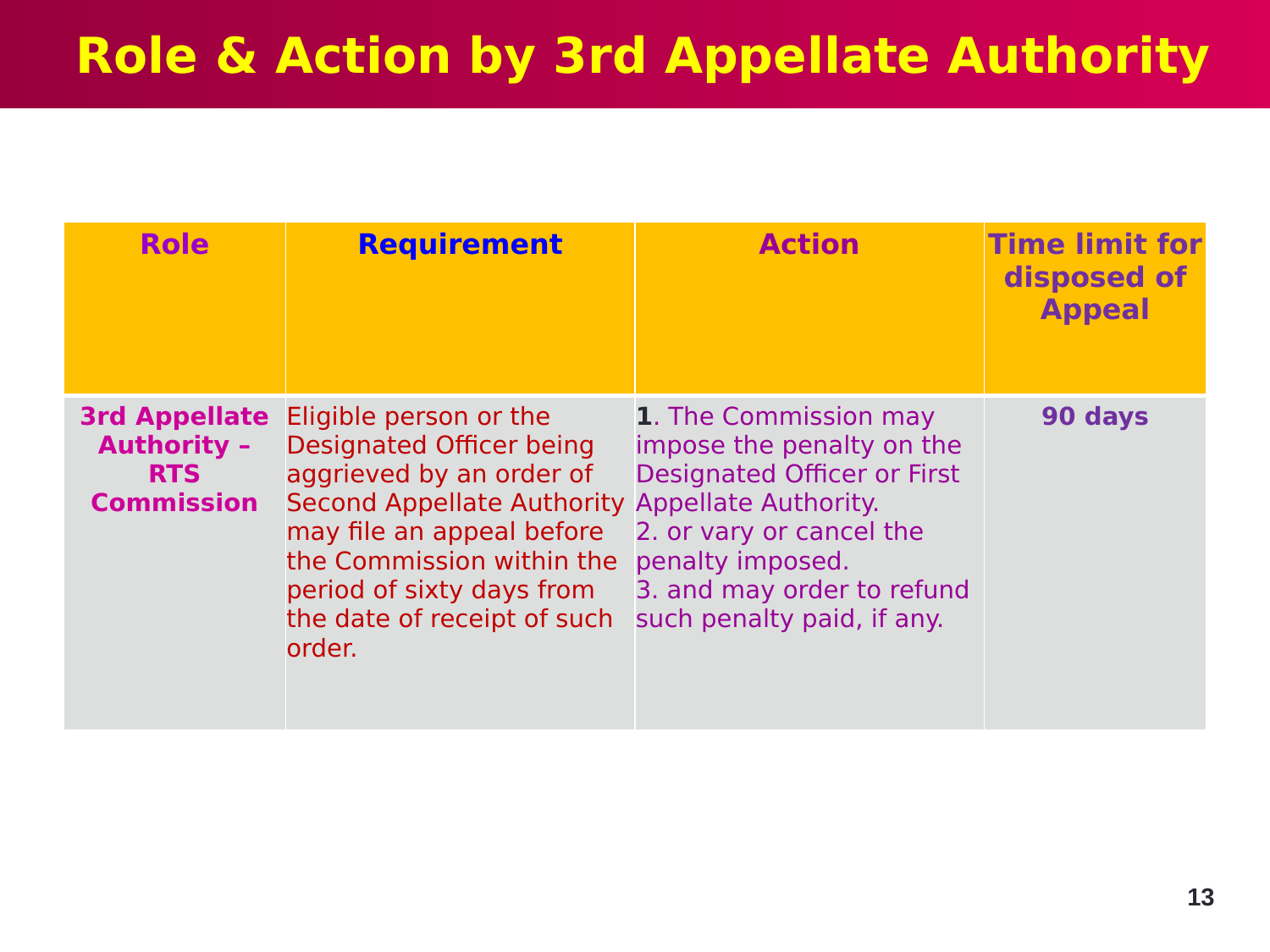

Role & Action by 3rd Appellate Authority
| Role | Requirement | Action | Time limit for disposed of Appeal |
| --- | --- | --- | --- |
| 3rd Appellate Authority – RTS Commission | Eligible person or the Designated Officer being aggrieved by an order of Second Appellate Authority may file an appeal before the Commission within the period of sixty days from the date of receipt of such order. | 1. The Commission may impose the penalty on the Designated Officer or First Appellate Authority. 2. or vary or cancel the penalty imposed. 3. and may order to refund such penalty paid, if any. | 90 days |
13